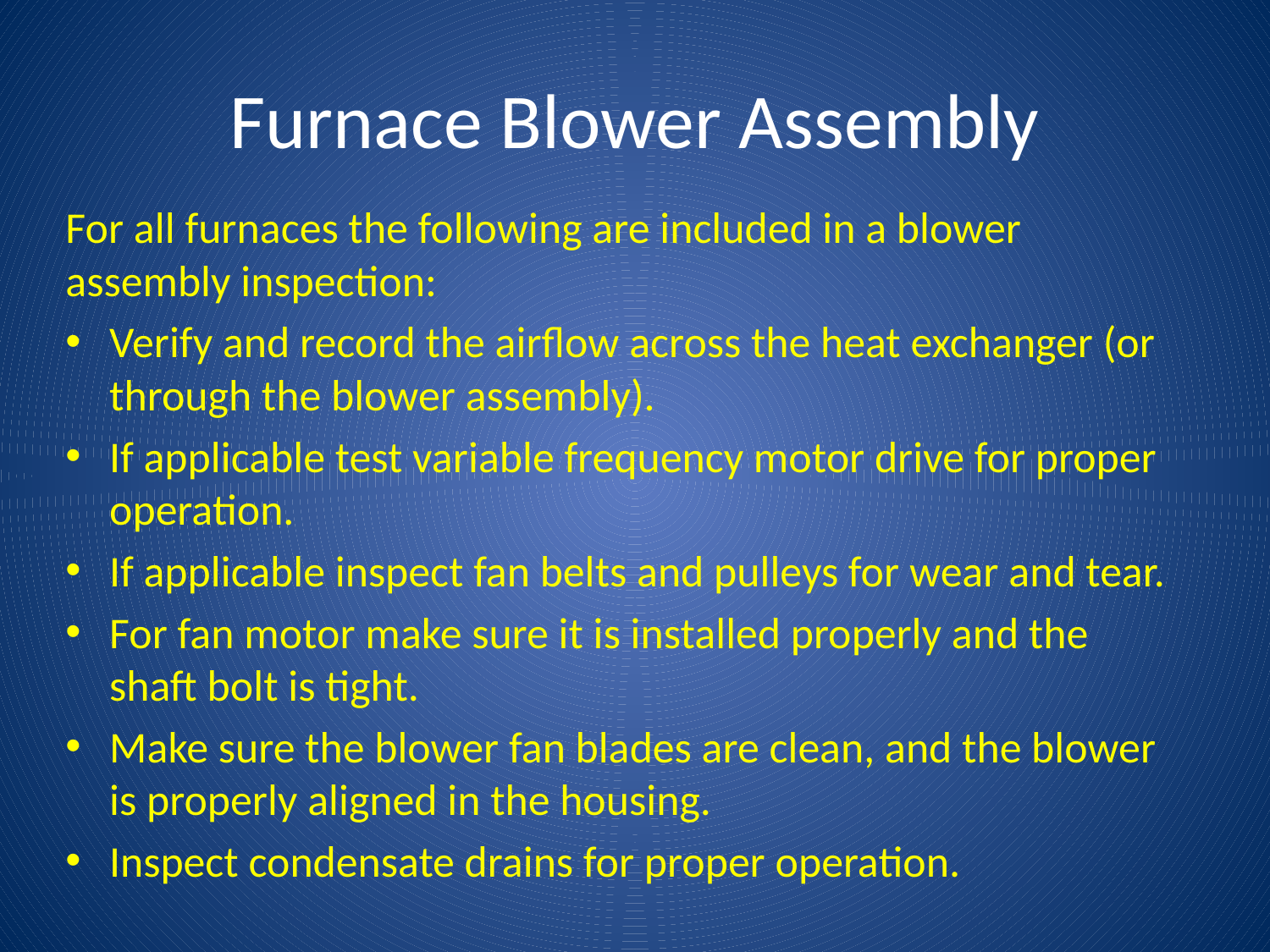

# Furnace Blower Assembly
For all furnaces the following are included in a blower assembly inspection:
Verify and record the airflow across the heat exchanger (or through the blower assembly).
If applicable test variable frequency motor drive for proper operation.
If applicable inspect fan belts and pulleys for wear and tear.
For fan motor make sure it is installed properly and the shaft bolt is tight.
Make sure the blower fan blades are clean, and the blower is properly aligned in the housing.
Inspect condensate drains for proper operation.